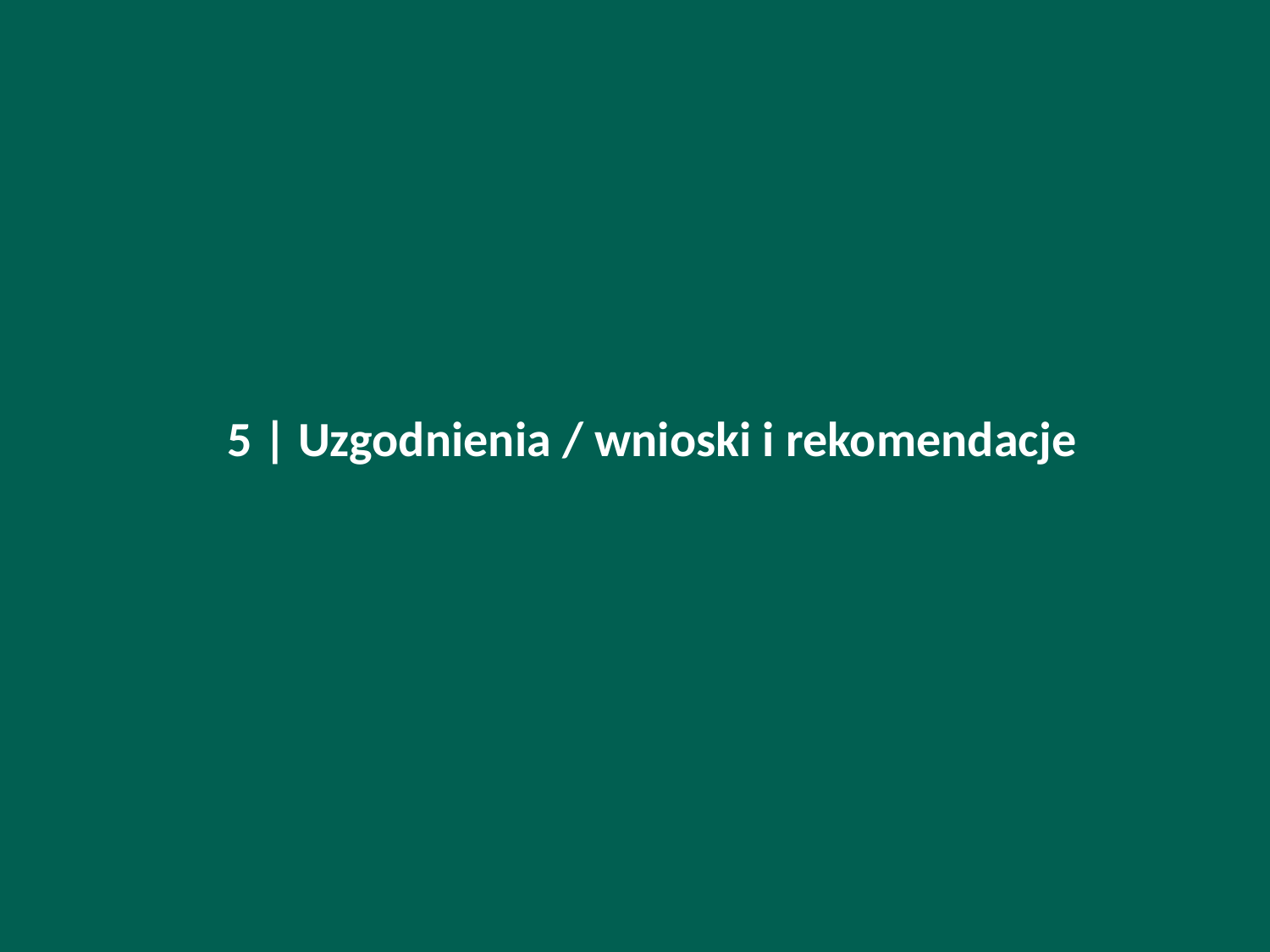

5 | Uzgodnienia / wnioski i rekomendacje